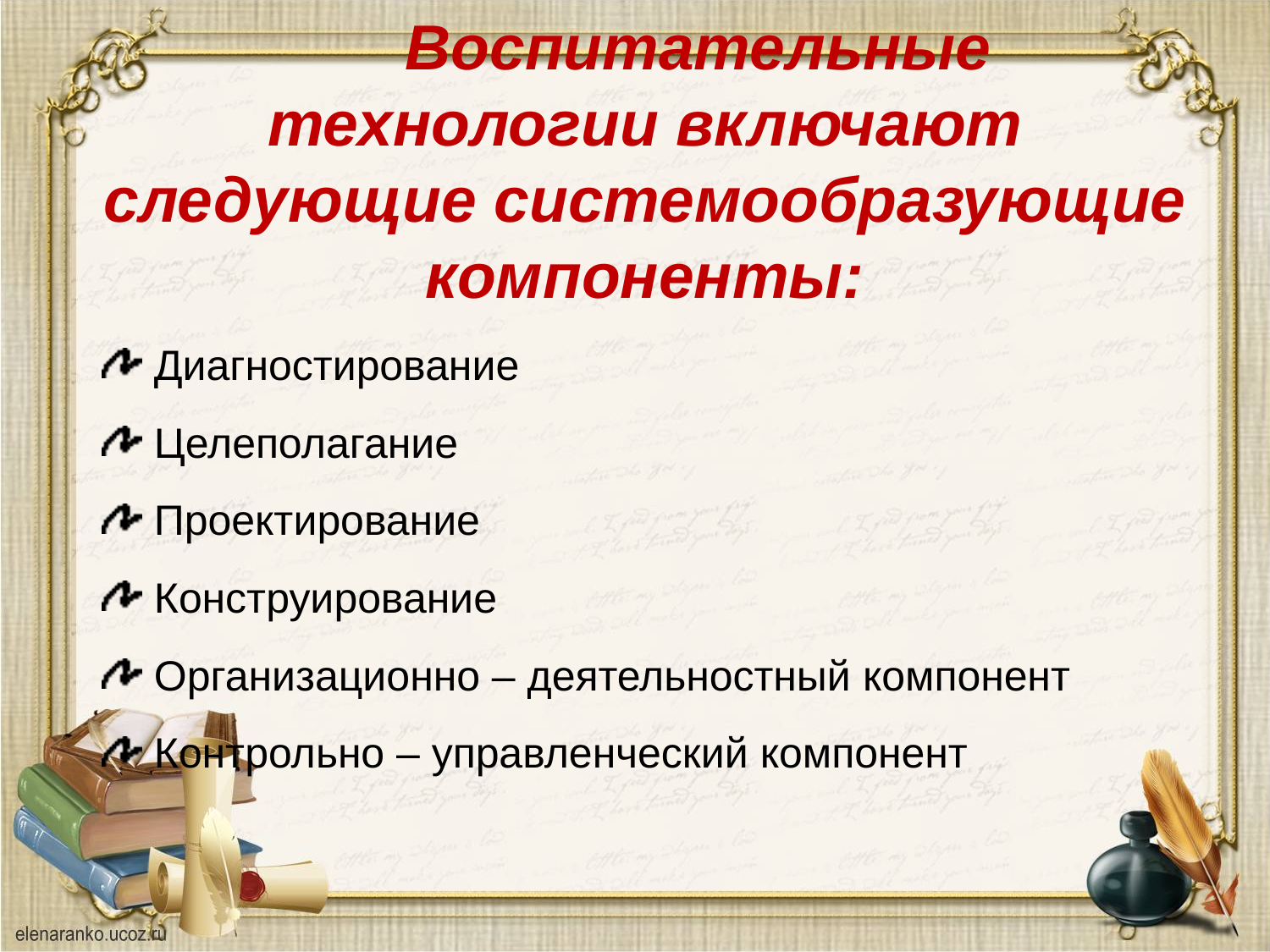

Воспитательные технологии включают следующие системообразующие компоненты:
 Диагностирование
 Целеполагание
 Проектирование
 Конструирование
 Организационно – деятельностный компонент
 Контрольно – управленческий компонент